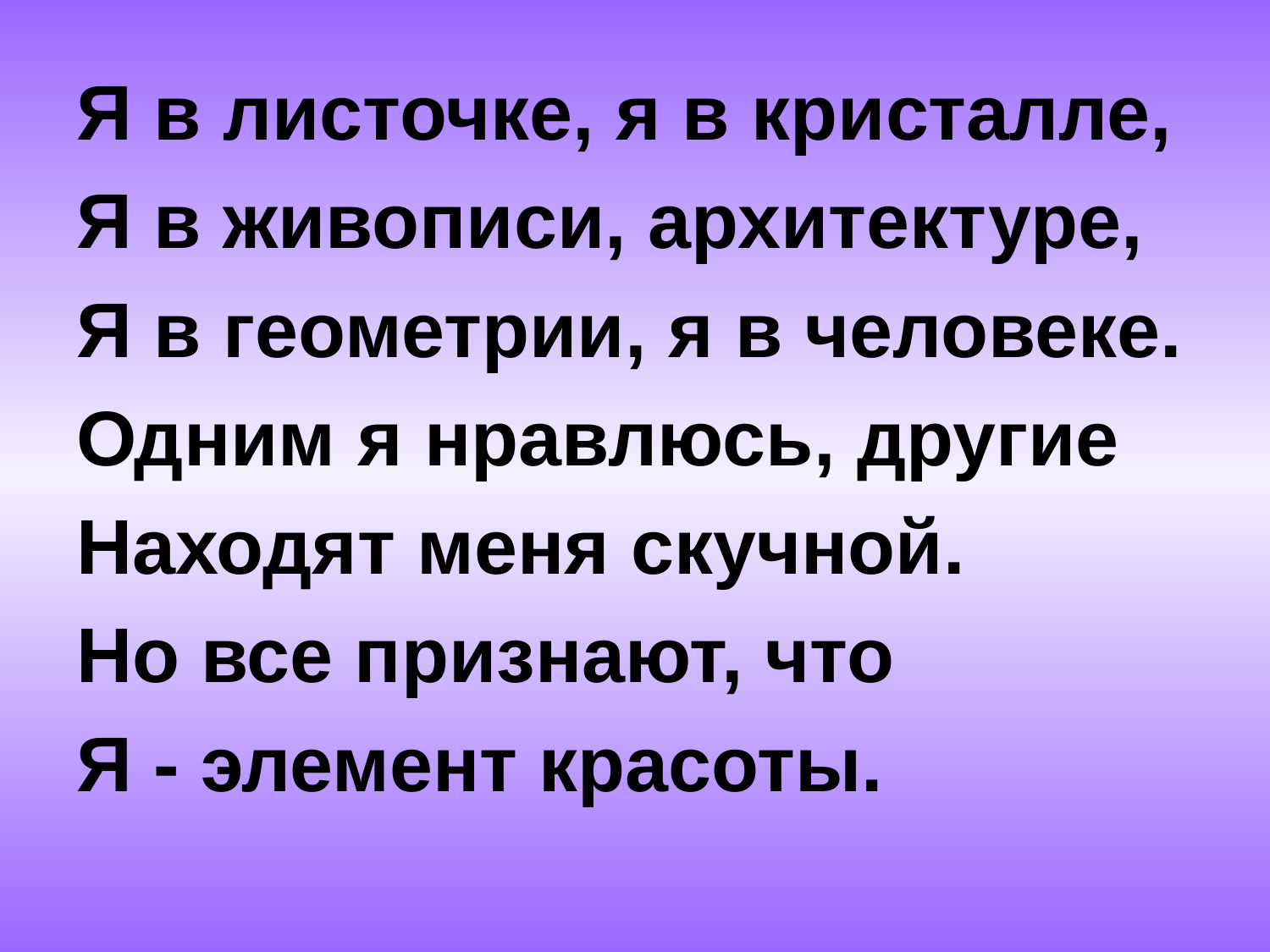

#
Я в листочке, я в кристалле,
Я в живописи, архитектуре,
Я в геометрии, я в человеке.
Одним я нравлюсь, другие
Находят меня скучной.
Но все признают, что
Я - элемент красоты.